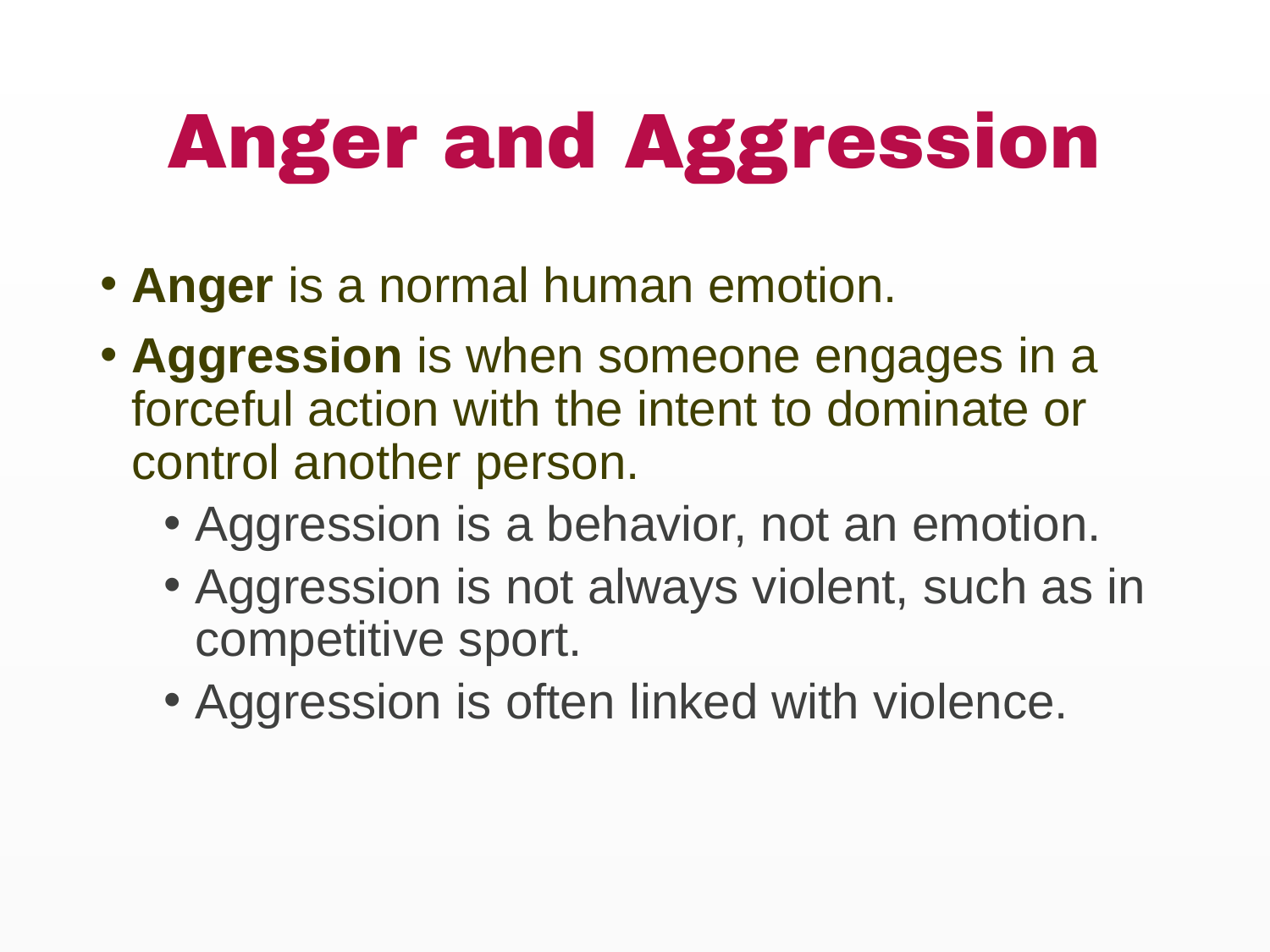

# Anger and Aggression
Anger is a normal human emotion.
Aggression is when someone engages in a forceful action with the intent to dominate or control another person.
Aggression is a behavior, not an emotion.
Aggression is not always violent, such as in competitive sport.
Aggression is often linked with violence.